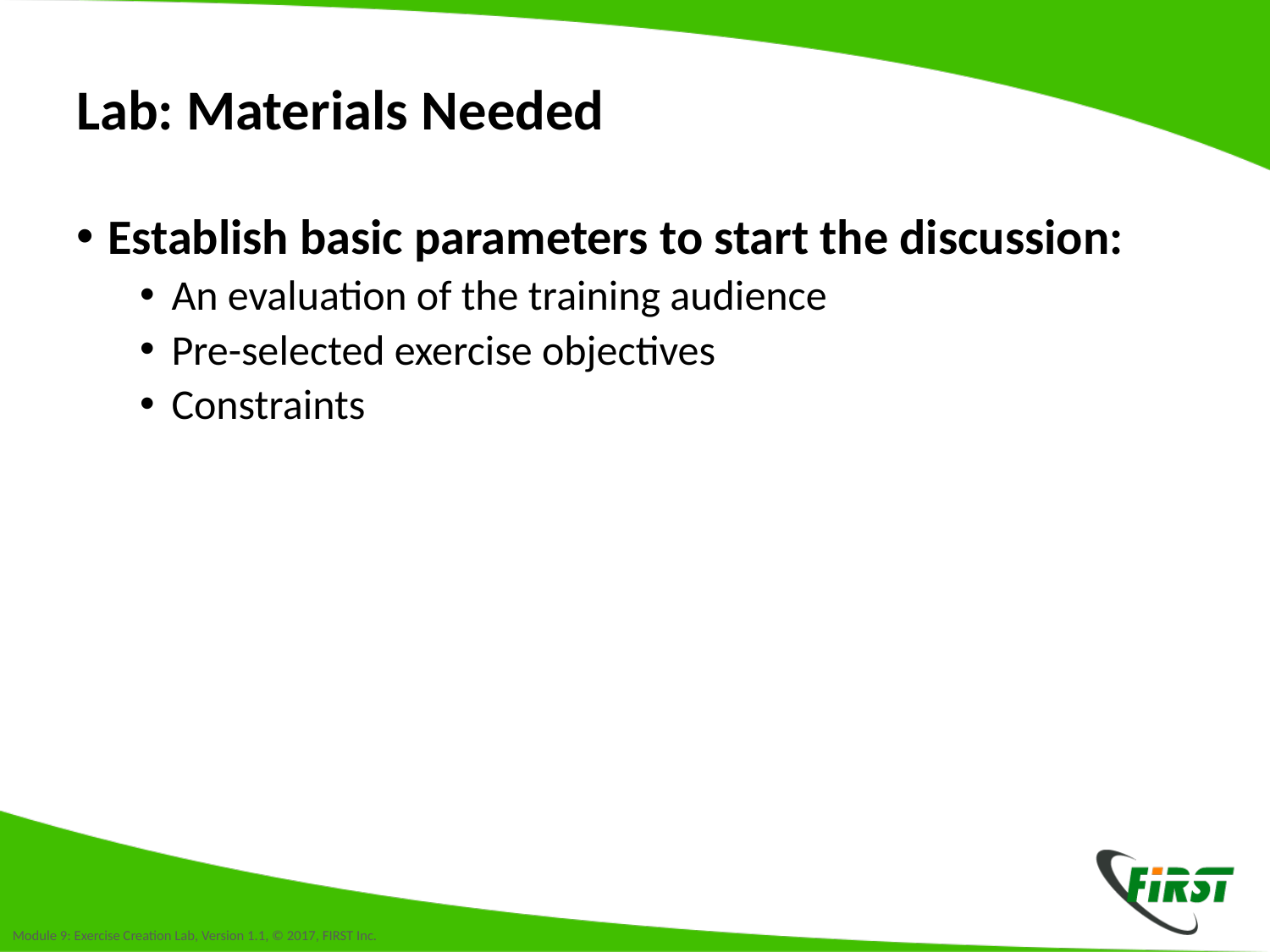

# Lab: Materials Needed
Establish basic parameters to start the discussion:
An evaluation of the training audience
Pre-selected exercise objectives
Constraints